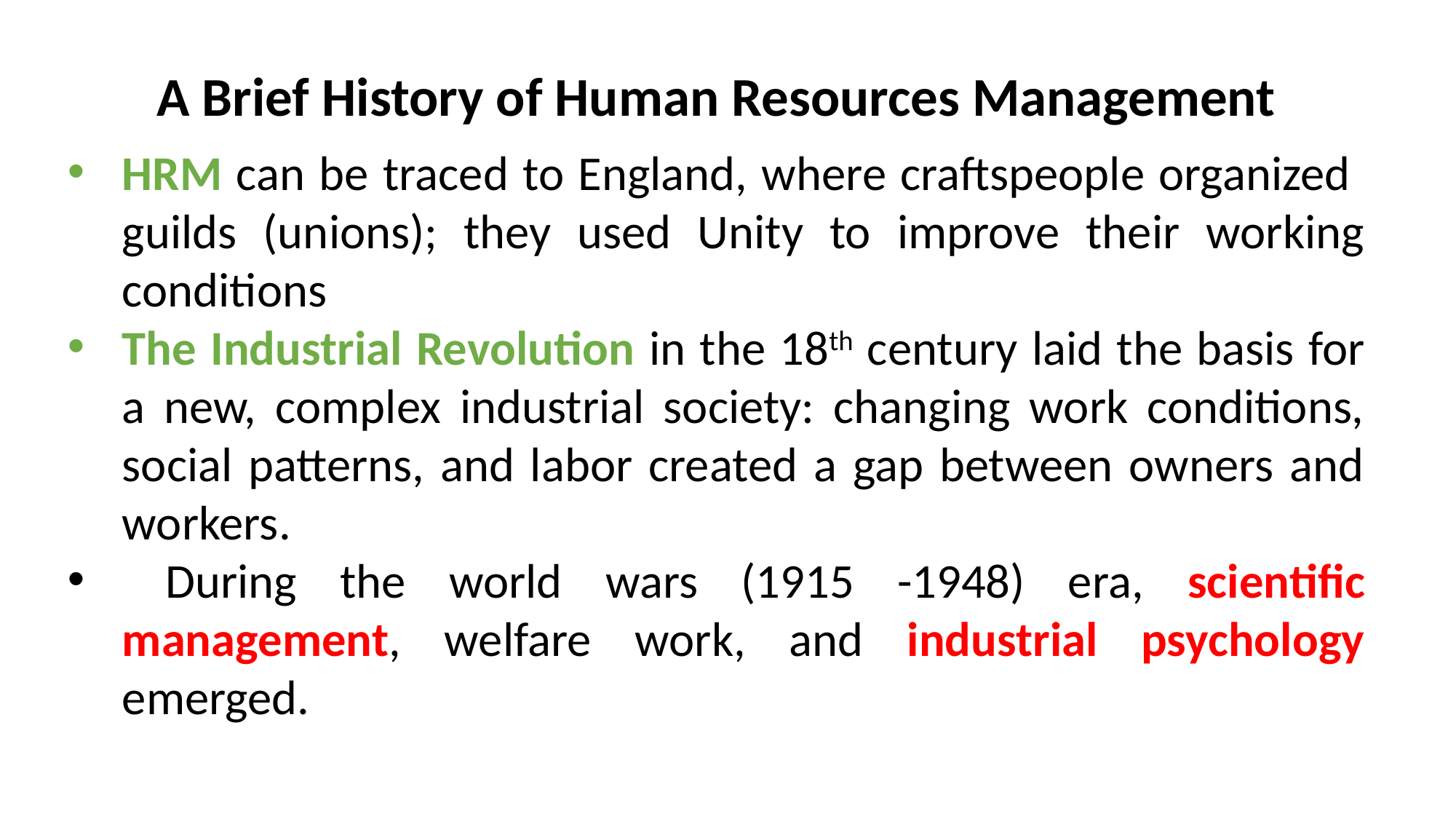

A Brief History of Human Resources Management
HRM can be traced to England, where craftspeople organized  guilds (unions); they used Unity to improve their working conditions
The Industrial Revolution in the 18th century laid the basis for a new, complex industrial society: changing work conditions, social patterns, and labor created a gap between owners and workers.
 During the world wars (1915 -1948) era, scientific management, welfare work, and industrial psychology emerged.